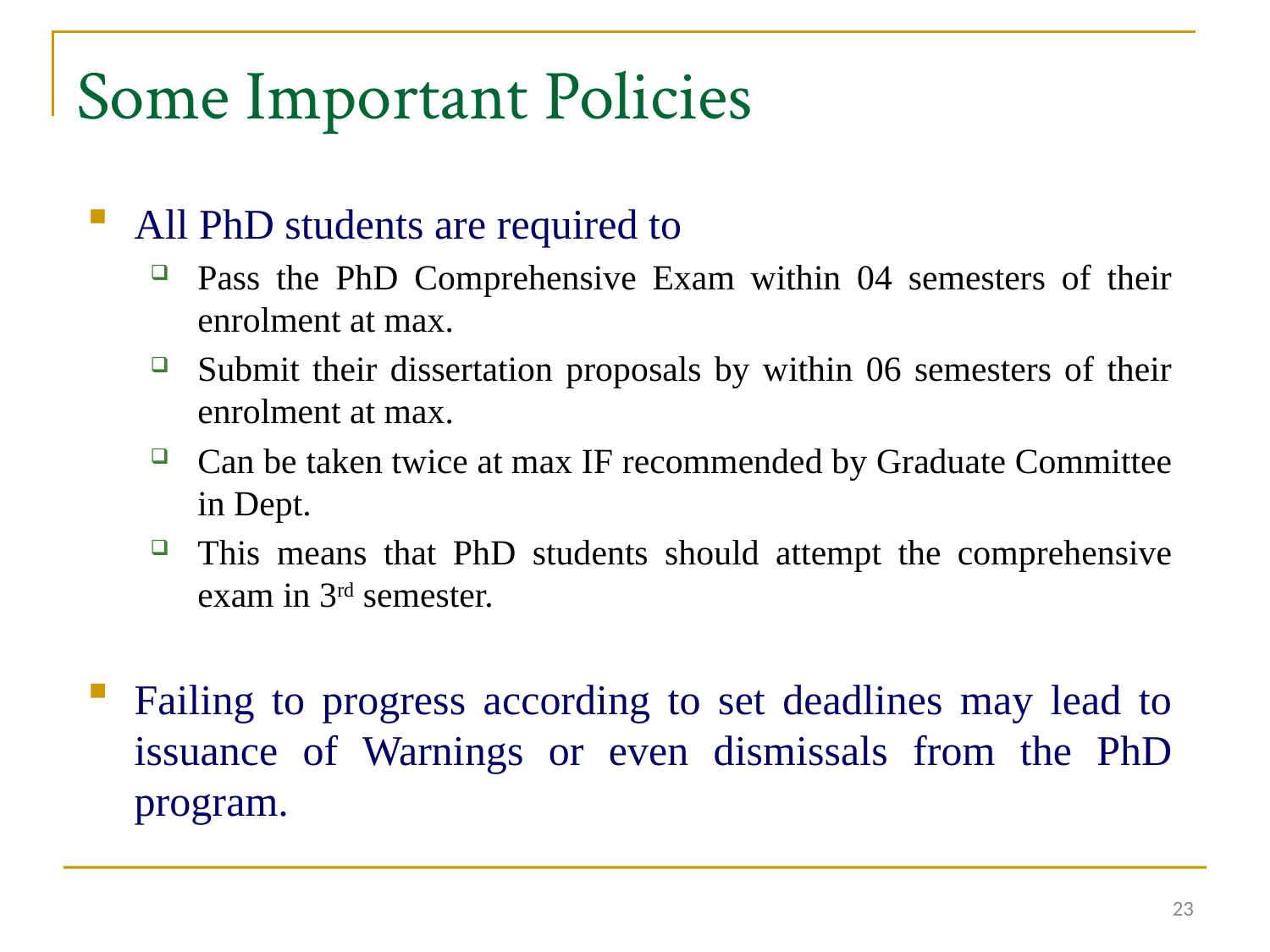

Some Important Policies
All PhD students are required to
Pass the PhD Comprehensive Exam within 04 semesters of their enrolment at max.
Submit their dissertation proposals by within 06 semesters of their enrolment at max.
Can be taken twice at max IF recommended by Graduate Committee in Dept.
This means that PhD students should attempt the comprehensive exam in 3rd semester.

Failing to progress according to set deadlines may lead to issuance of Warnings or even dismissals from the PhD program.

23